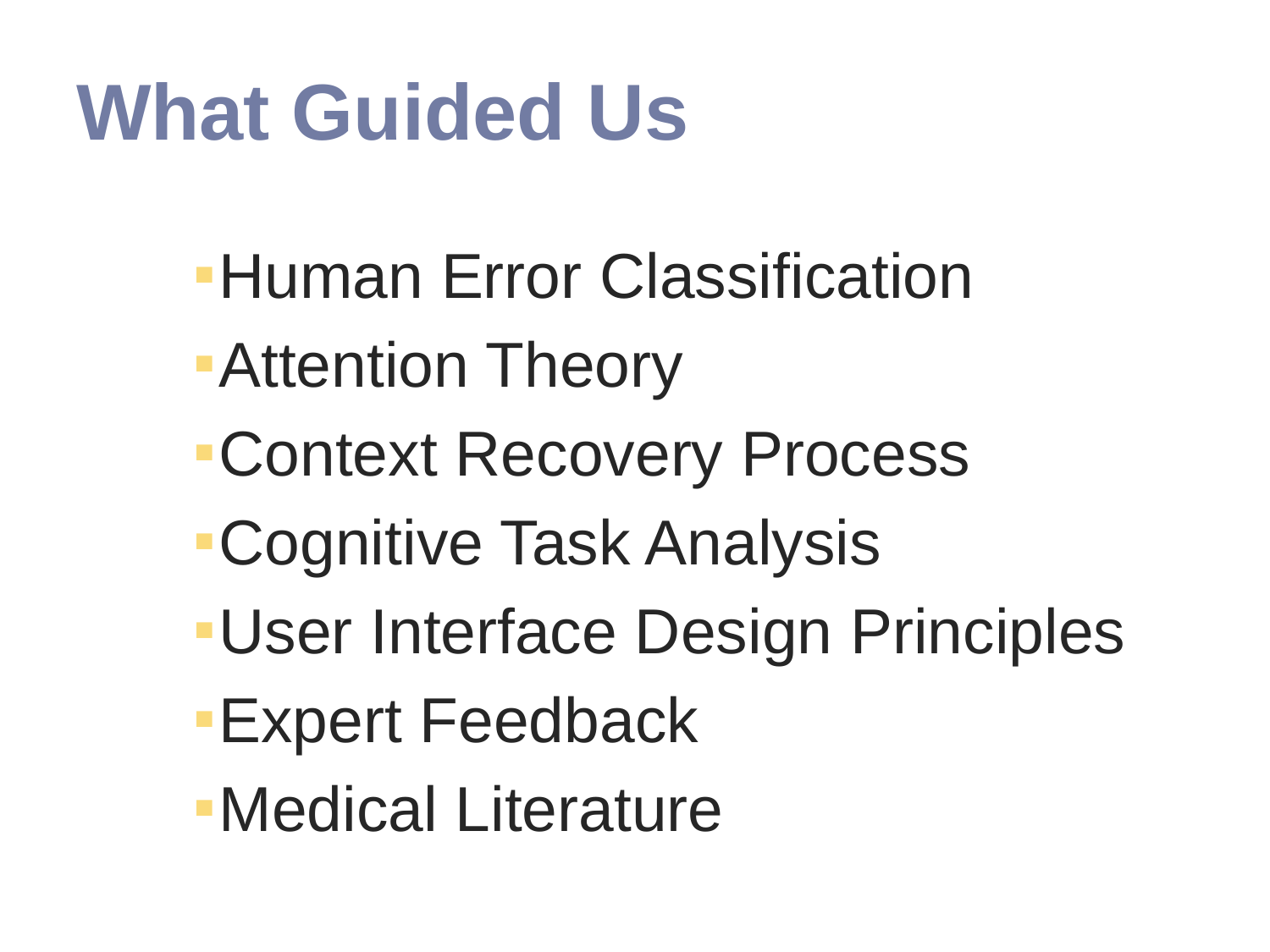

# What Guided Us
Human Error Classification
Attention Theory
Context Recovery Process
Cognitive Task Analysis
User Interface Design Principles
Expert Feedback
Medical Literature